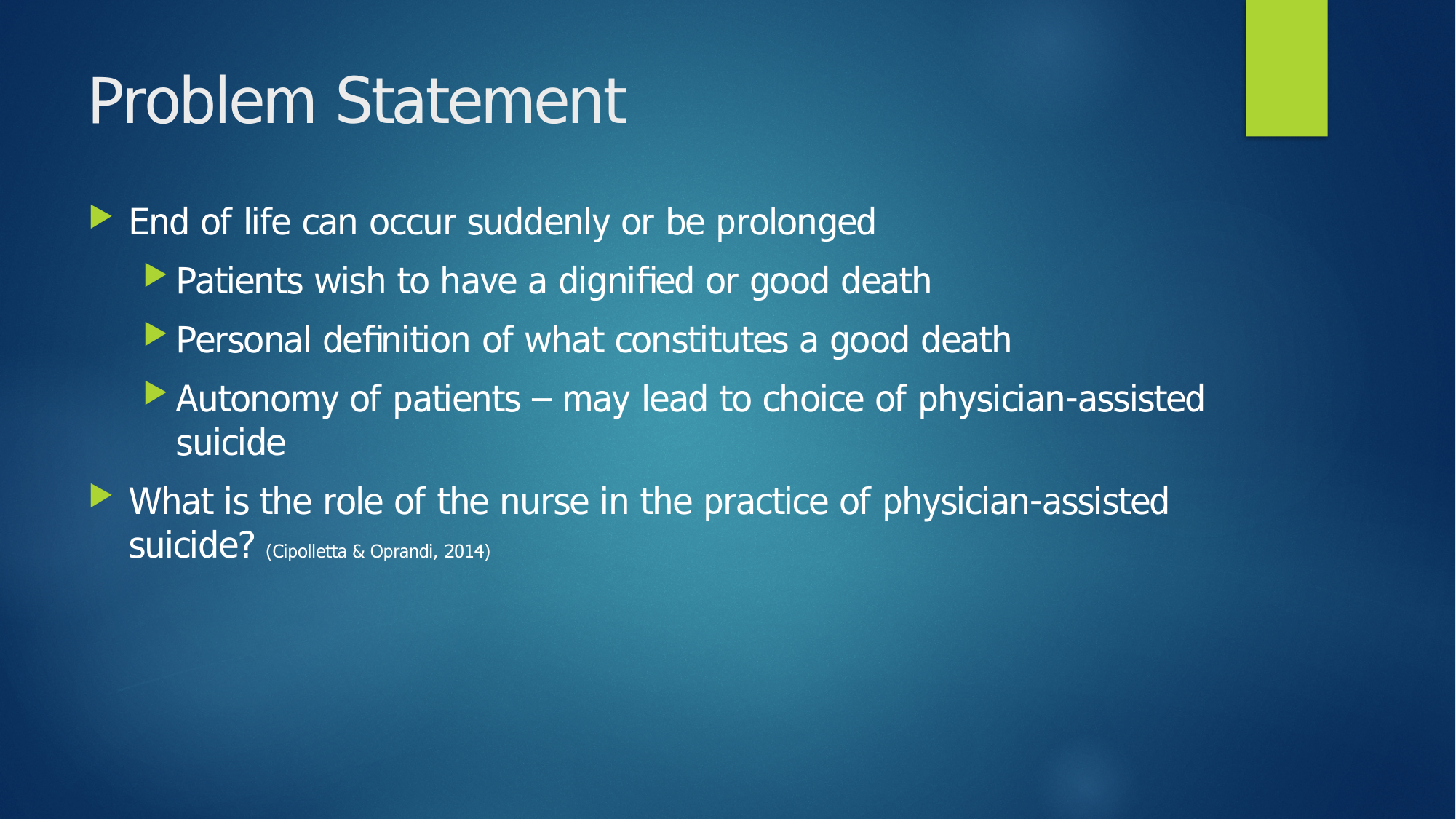

# Problem Statement
End of life can occur suddenly or be prolonged
Patients wish to have a dignified or good death
Personal definition of what constitutes a good death
Autonomy of patients – may lead to choice of physician-assisted suicide
What is the role of the nurse in the practice of physician-assisted suicide? (Cipolletta & Oprandi, 2014)